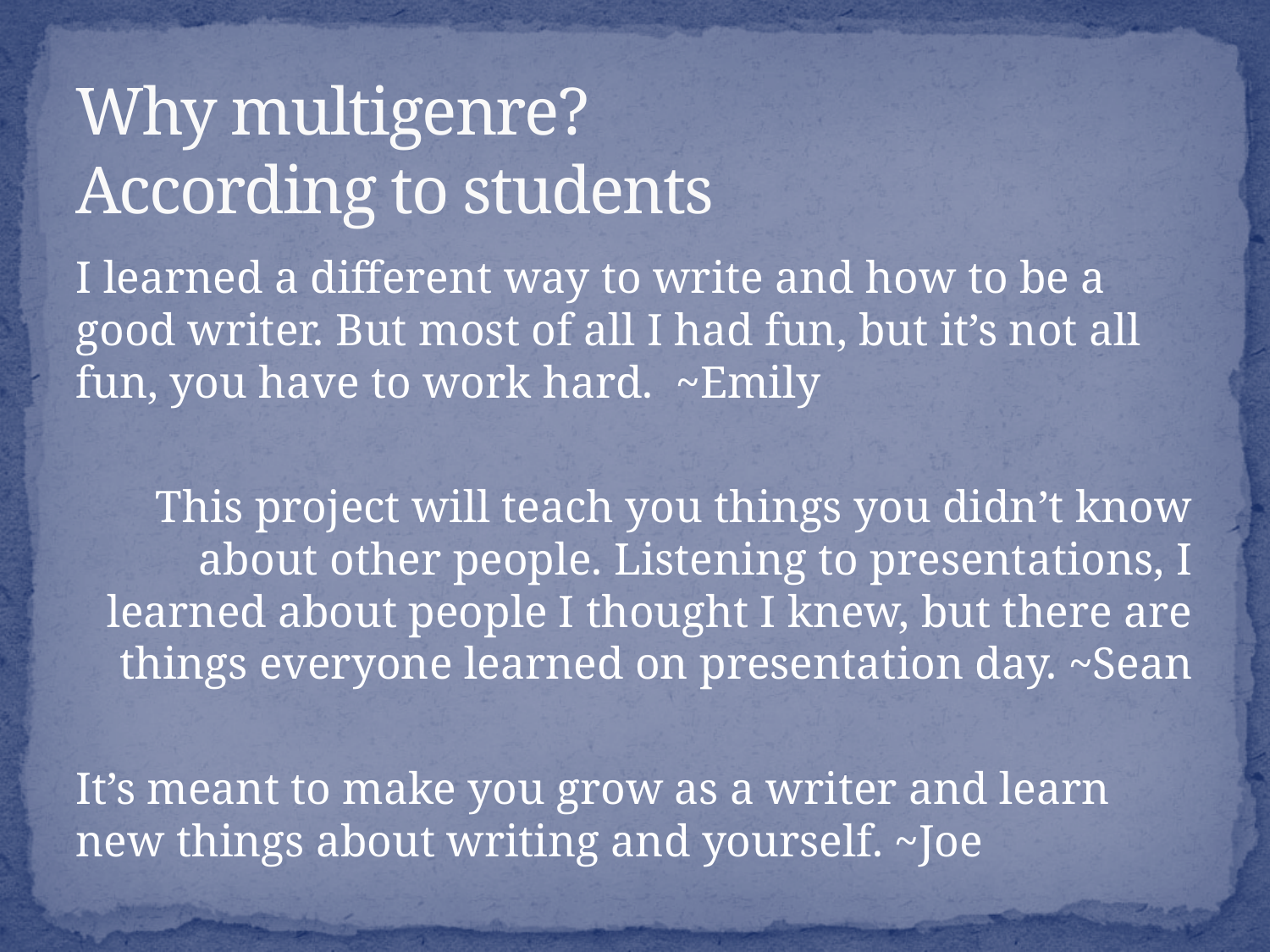

# Why multigenre? According to students
I learned a different way to write and how to be a good writer. But most of all I had fun, but it’s not all fun, you have to work hard.  ~Emily

This project will teach you things you didn’t know about other people. Listening to presentations, I learned about people I thought I knew, but there are things everyone learned on presentation day. ~Sean

It’s meant to make you grow as a writer and learn new things about writing and yourself. ~Joe